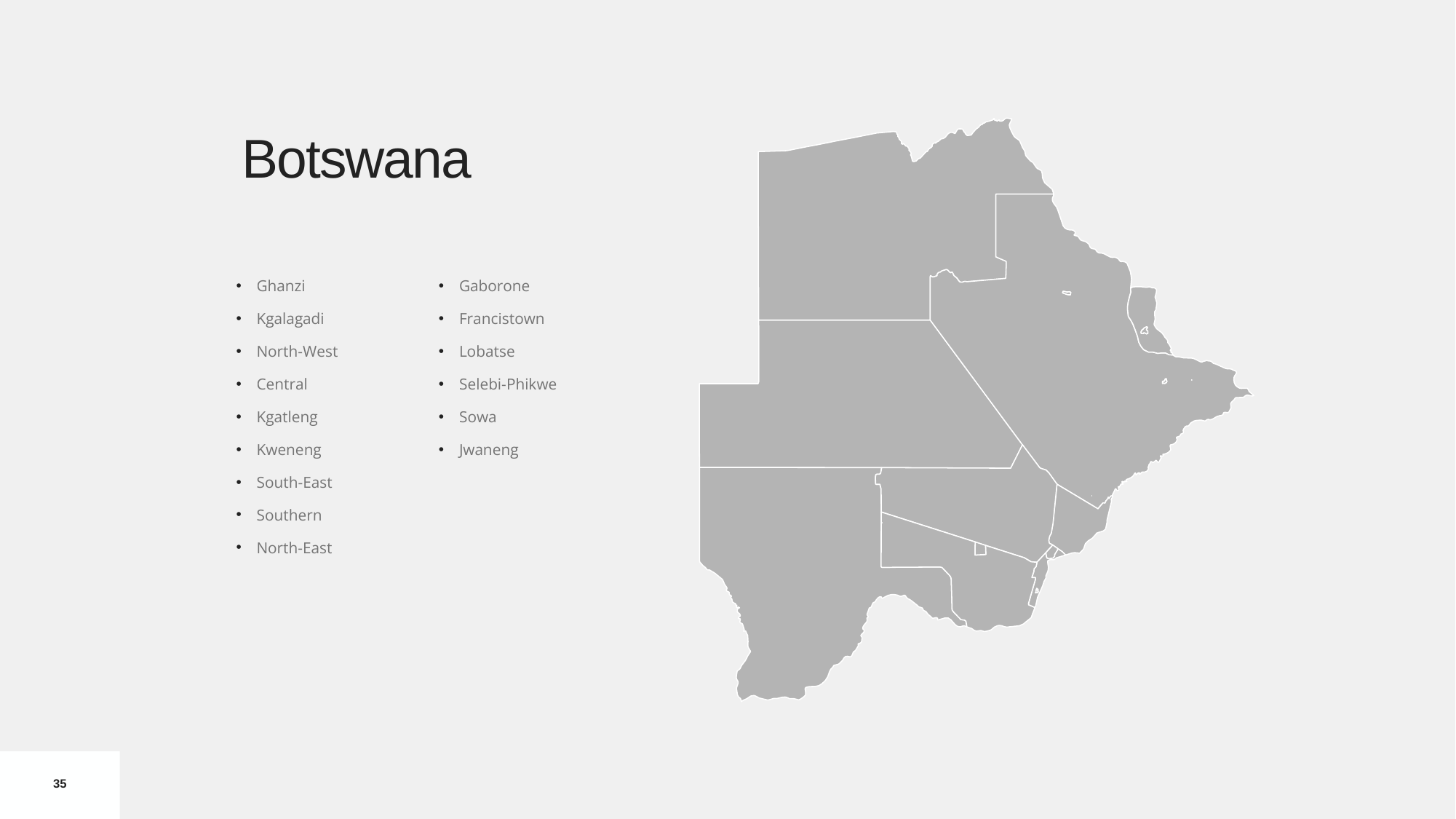

# Botswana

Ghanzi
Kgalagadi
North-West
Central
Kgatleng
Kweneng
South-East
Southern
North-East
Gaborone
Francistown
Lobatse
Selebi-Phikwe
Sowa
Jwaneng